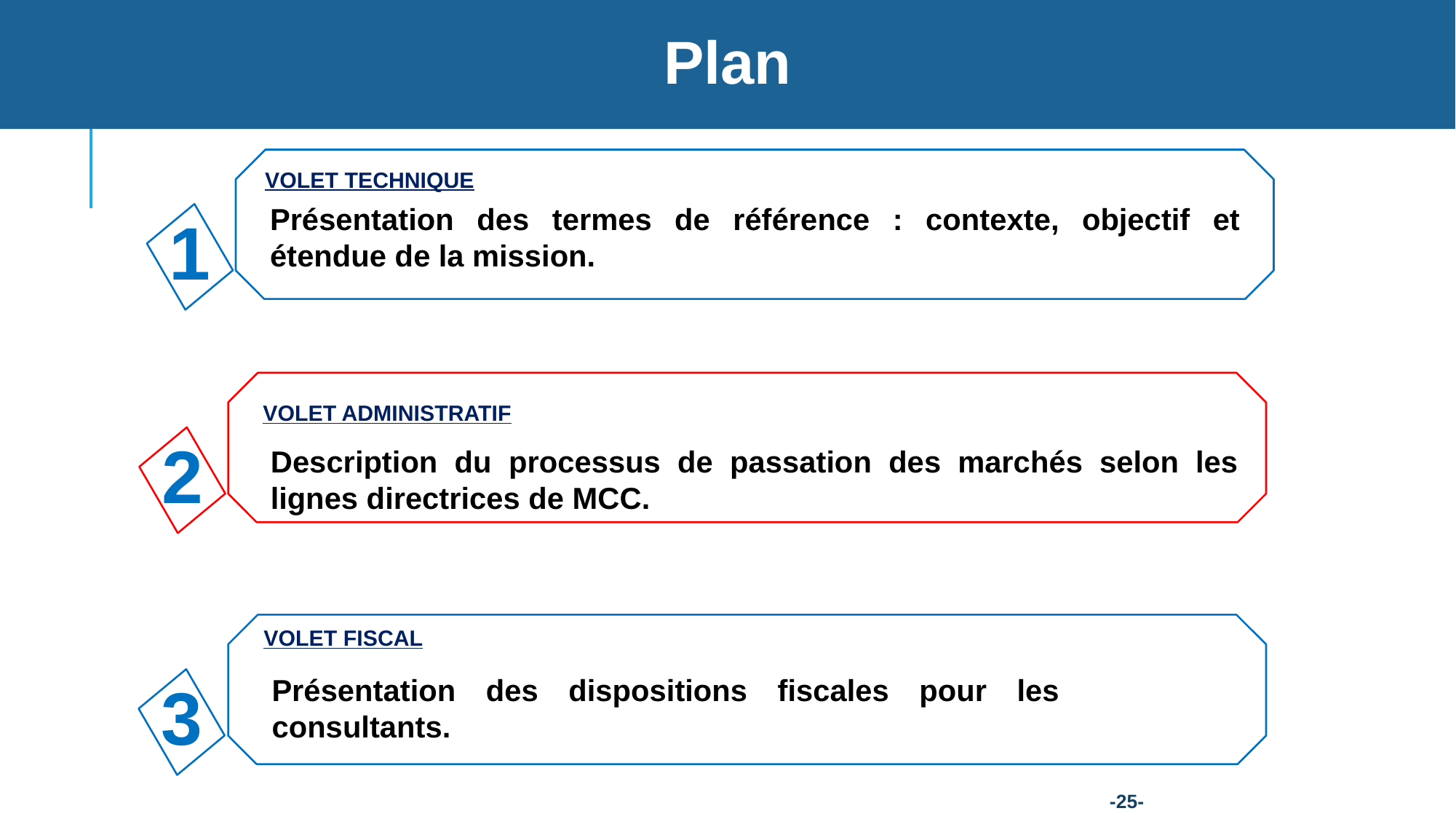

Plan

1

VOLET TECHNIQUE
Présentation des termes de référence : contexte, objectif et étendue de la mission.

2

VOLET ADMINISTRATIF
Description du processus de passation des marchés selon les lignes directrices de MCC.

3

VOLET FISCAL
Présentation des dispositions fiscales pour les consultants.
-25-